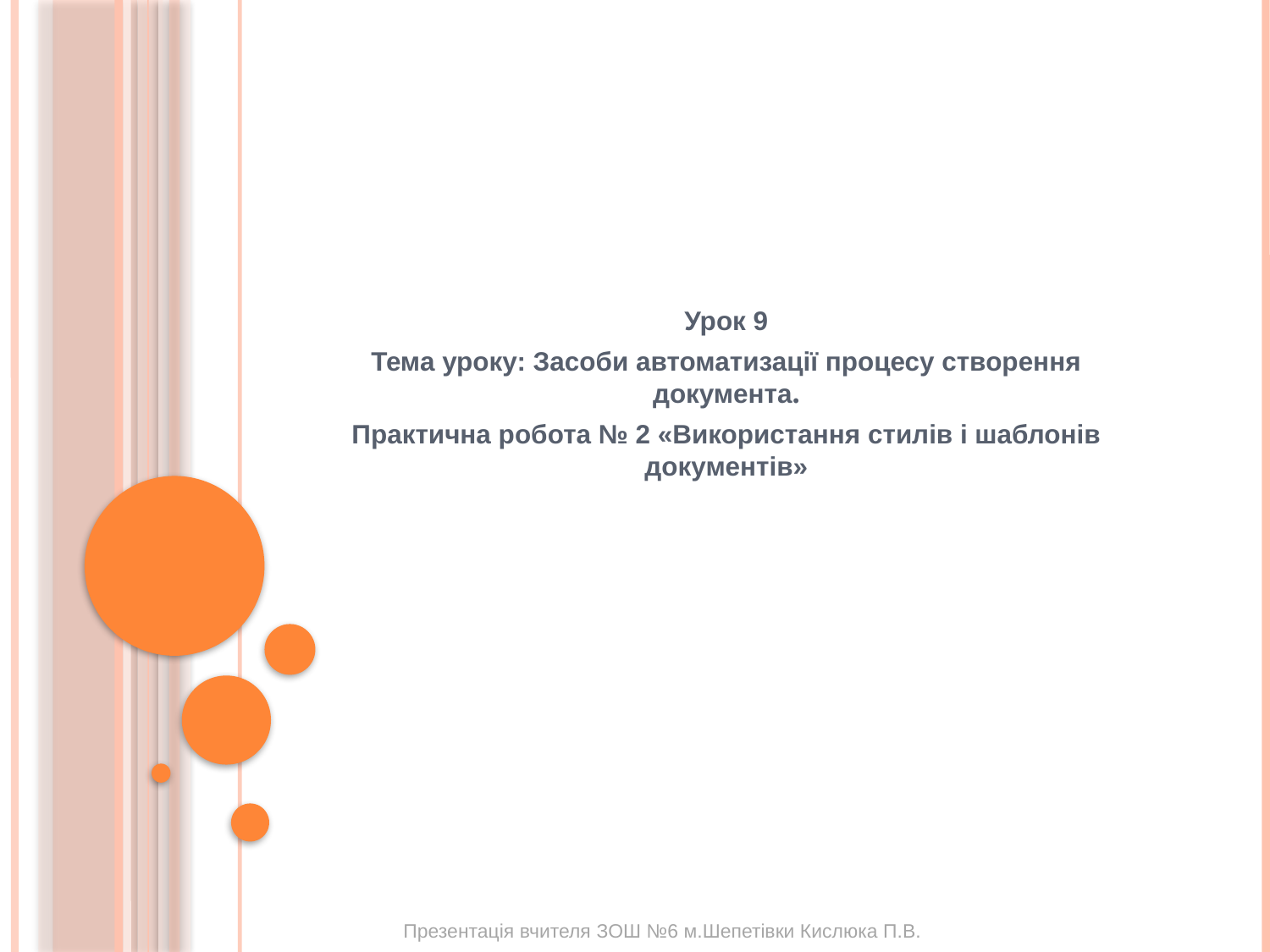

Урок 9
Тема уроку: Засоби автоматизації процесу створення документа.
Практична робота № 2 «Використання стилів і шаблонів документів»
Презентація вчителя ЗОШ №6 м.Шепетівки Кислюка П.В.